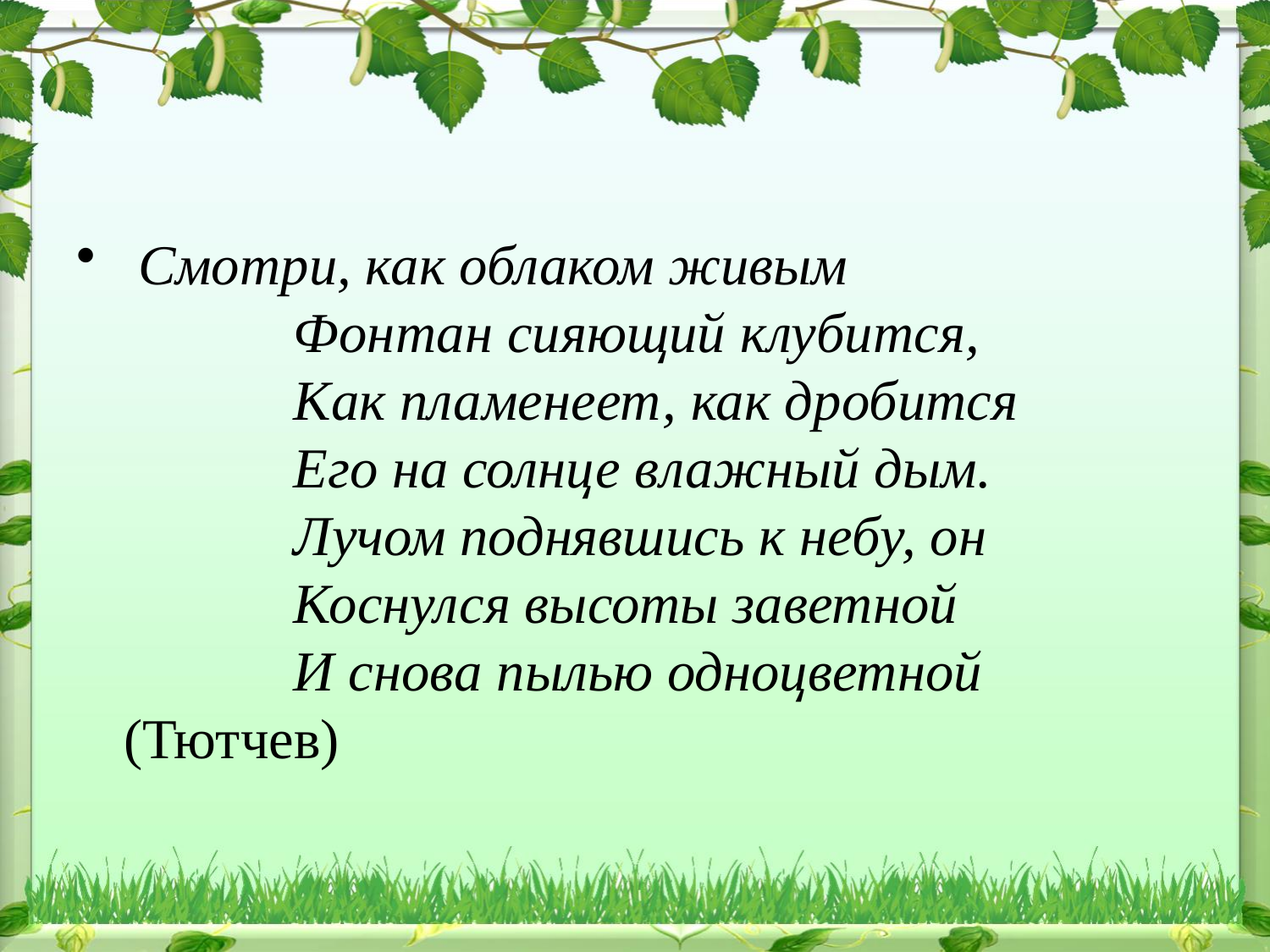

#
 Смотри, как облаком живым
            Фонтан сияющий клубится,
            Как пламенеет, как дробится
            Его на солнце влажный дым.
            Лучом поднявшись к небу, он
            Коснулся высоты заветной
            И снова пылью одноцветной   (Тютчев)